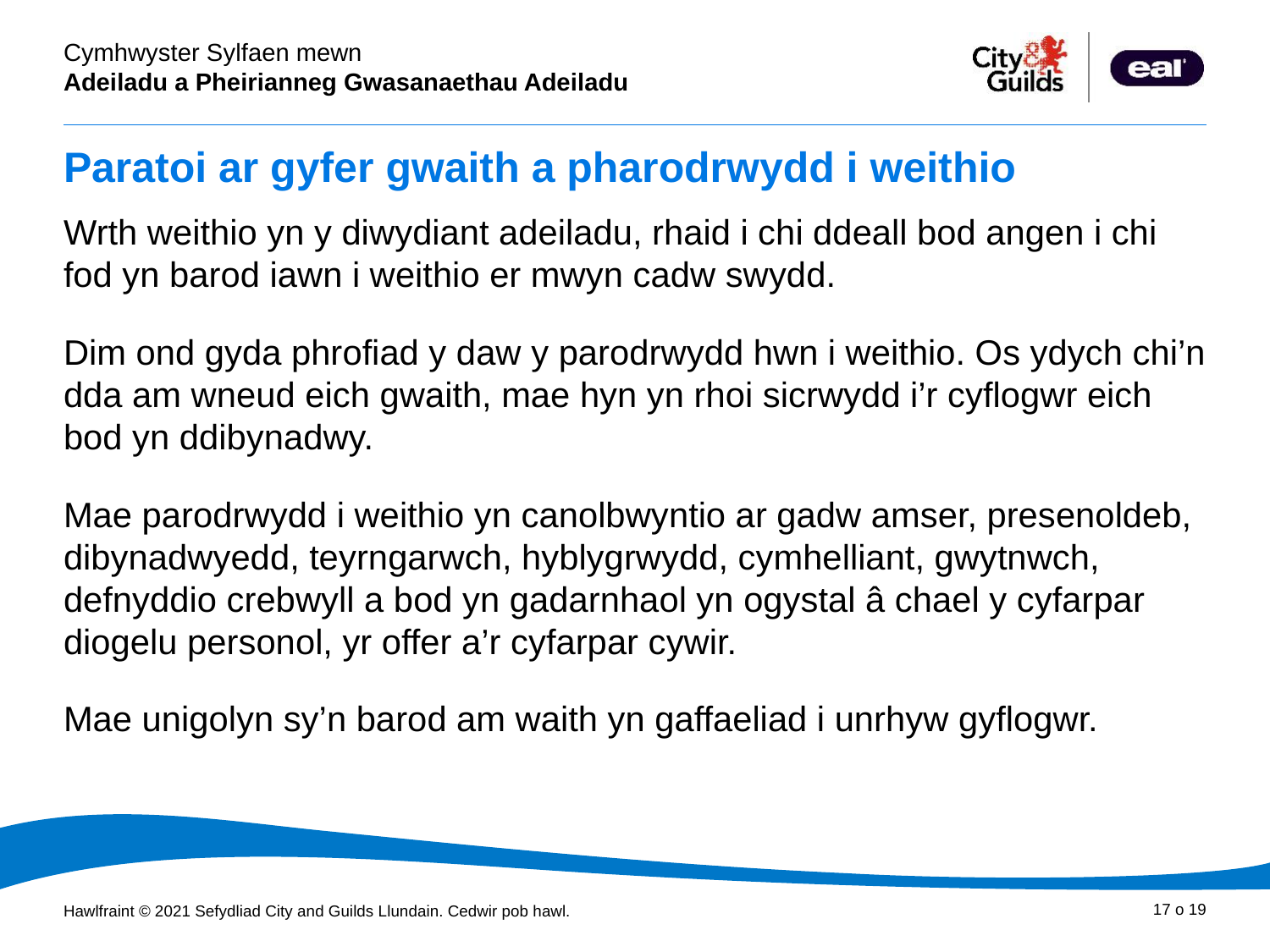

# Paratoi ar gyfer gwaith a pharodrwydd i weithio
Wrth weithio yn y diwydiant adeiladu, rhaid i chi ddeall bod angen i chi fod yn barod iawn i weithio er mwyn cadw swydd.
Dim ond gyda phrofiad y daw y parodrwydd hwn i weithio. Os ydych chi’n dda am wneud eich gwaith, mae hyn yn rhoi sicrwydd i’r cyflogwr eich bod yn ddibynadwy.
Mae parodrwydd i weithio yn canolbwyntio ar gadw amser, presenoldeb, dibynadwyedd, teyrngarwch, hyblygrwydd, cymhelliant, gwytnwch, defnyddio crebwyll a bod yn gadarnhaol yn ogystal â chael y cyfarpar diogelu personol, yr offer a’r cyfarpar cywir.
Mae unigolyn sy’n barod am waith yn gaffaeliad i unrhyw gyflogwr.